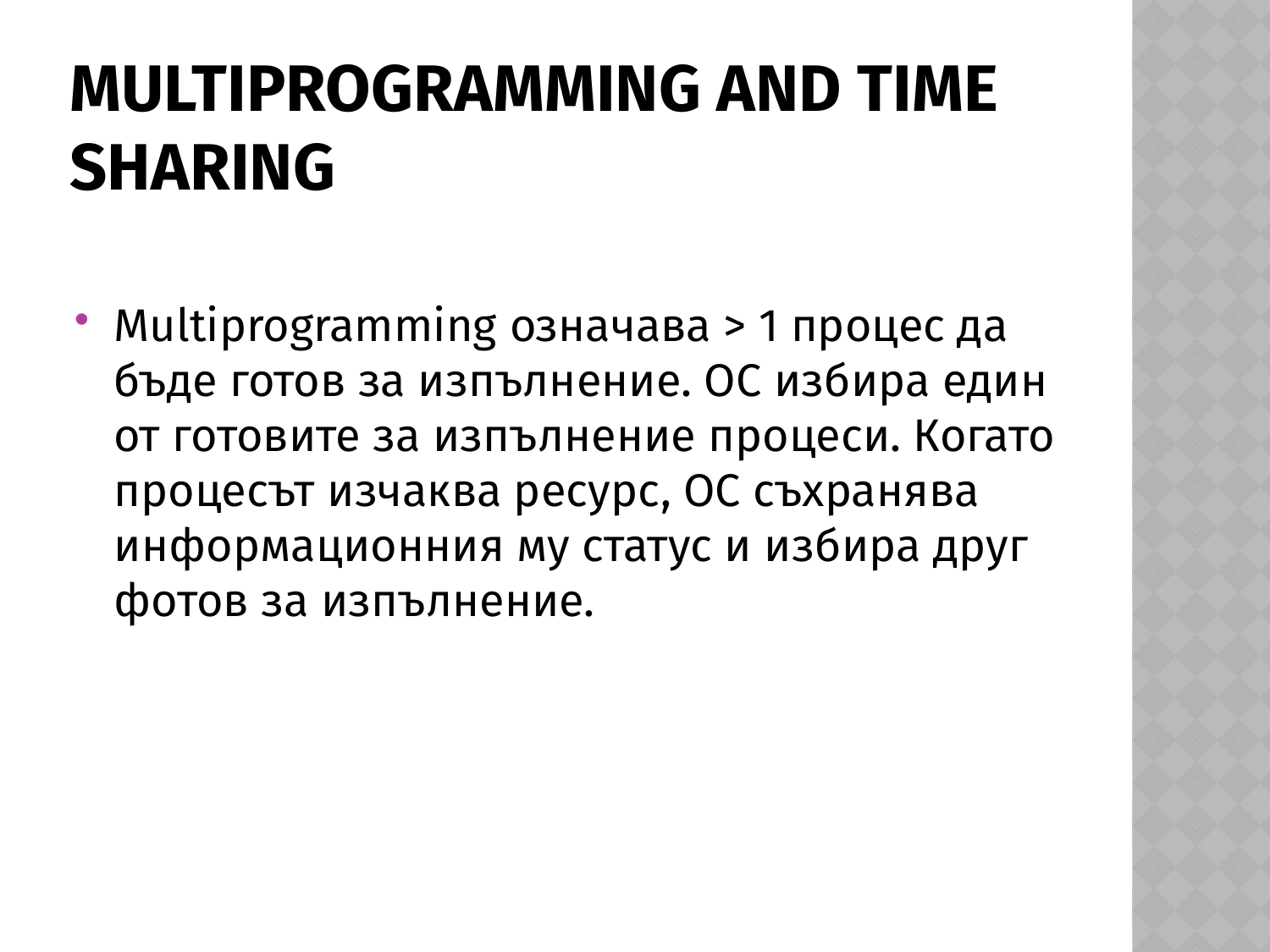

# Multiprogramming and Time Sharing

Multiprogramming означава > 1 процес да бъде готов за изпълнение. ОС избира един от готовите за изпълнение процеси. Когато процесът изчаква ресурс, ОС съхранява информационния му статус и избира друг фотов за изпълнение.